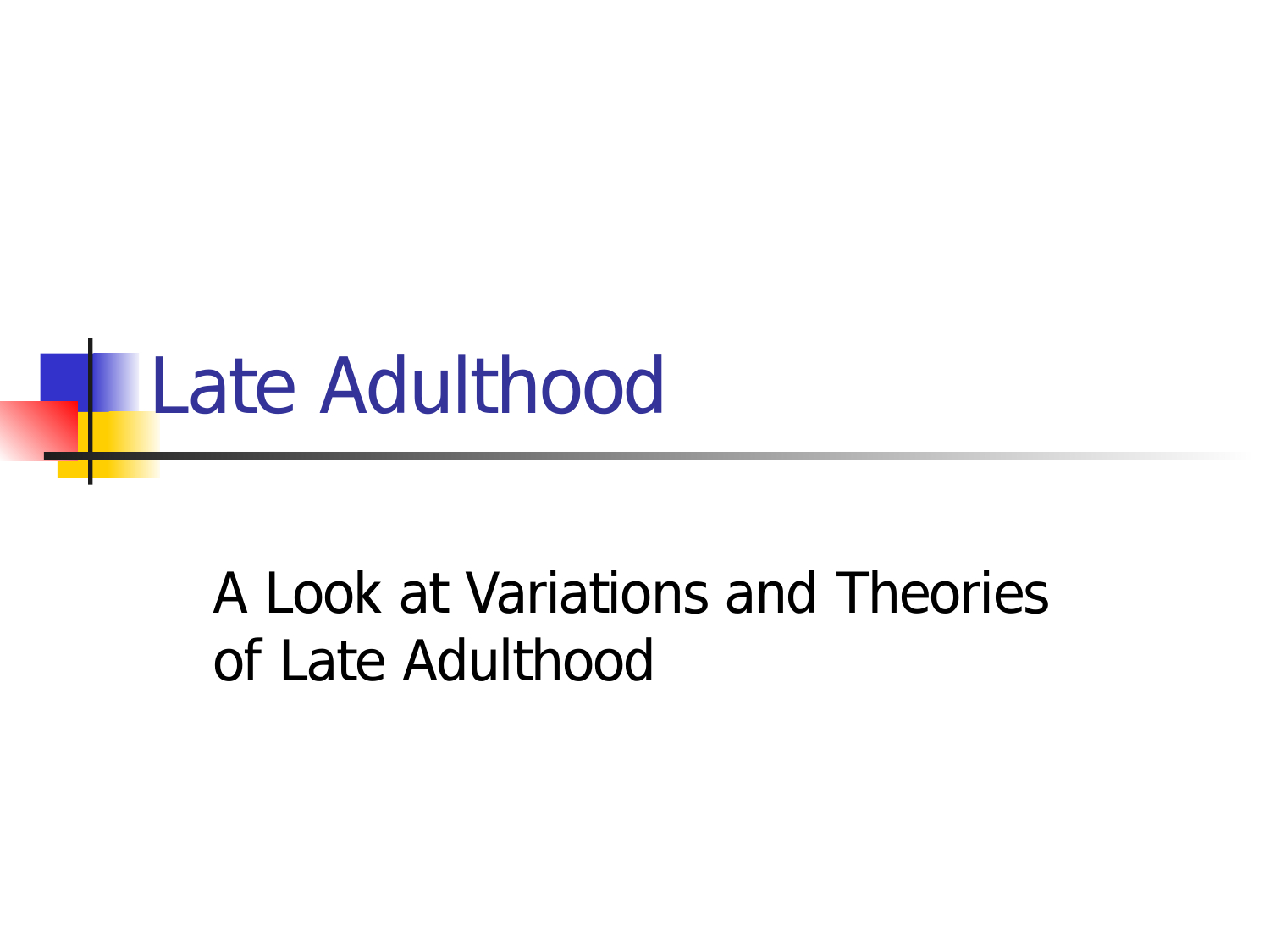

# Late Adulthood
A Look at Variations and Theories of Late Adulthood